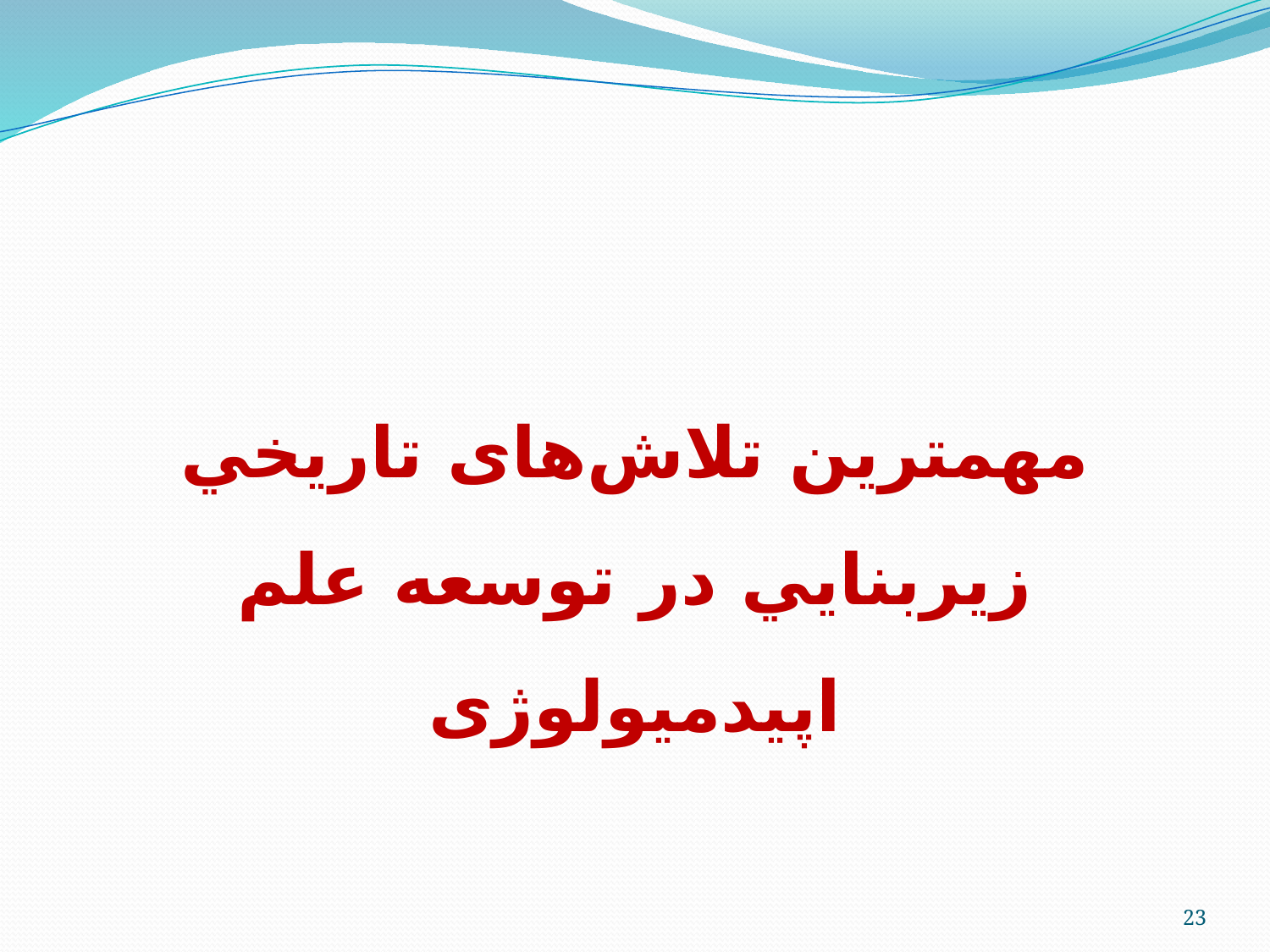

#

مهمترین تلاش‌های تاریخي زيربنايي در توسعه علم اپیدمیولوژی
23